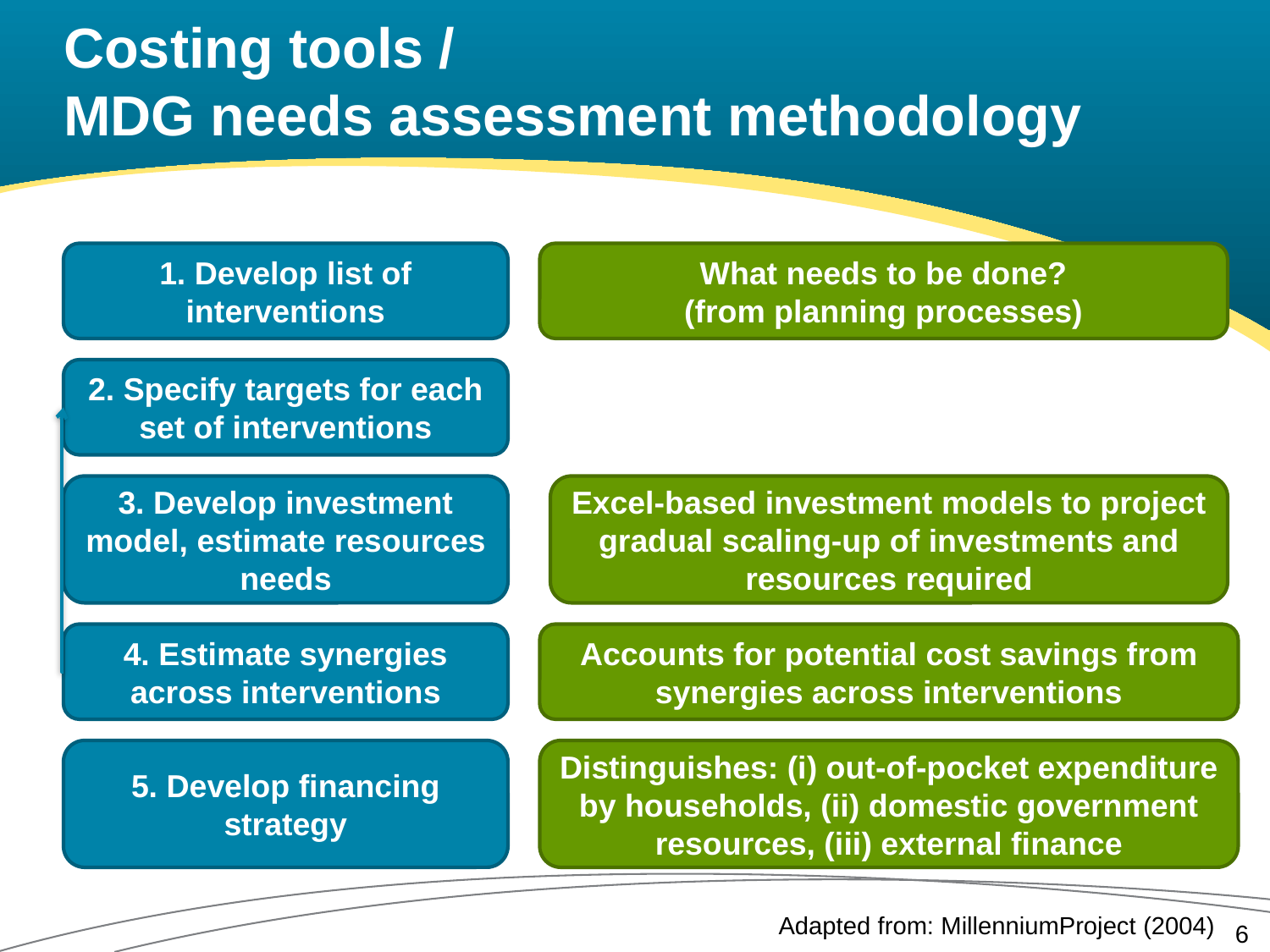

# Costing tools / MDG needs assessment methodology
1. Develop list of interventions
What needs to be done?
(from planning processes)
2. Specify targets for each set of interventions
3. Develop investment model, estimate resources needs
Excel-based investment models to project gradual scaling-up of investments and resources required
4. Estimate synergies across interventions
Accounts for potential cost savings from synergies across interventions
5. Develop financing strategy
Distinguishes: (i) out-of-pocket expenditure by households, (ii) domestic government resources, (iii) external finance
Adapted from: MillenniumProject (2004)
6